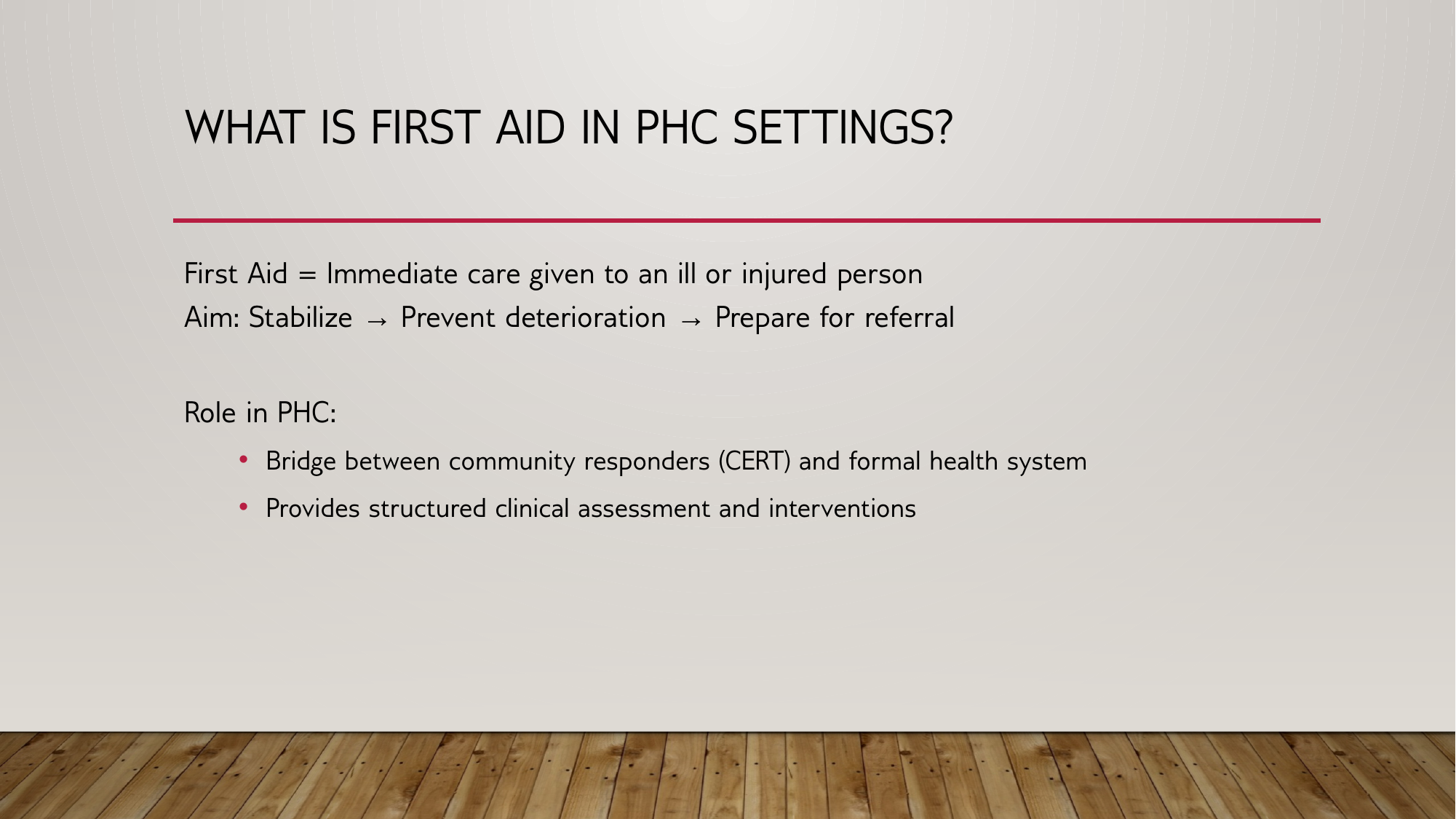

# What is First Aid in PHC Settings?
First Aid = Immediate care given to an ill or injured person
Aim: Stabilize → Prevent deterioration → Prepare for referral
Role in PHC:
Bridge between community responders (CERT) and formal health system
Provides structured clinical assessment and interventions